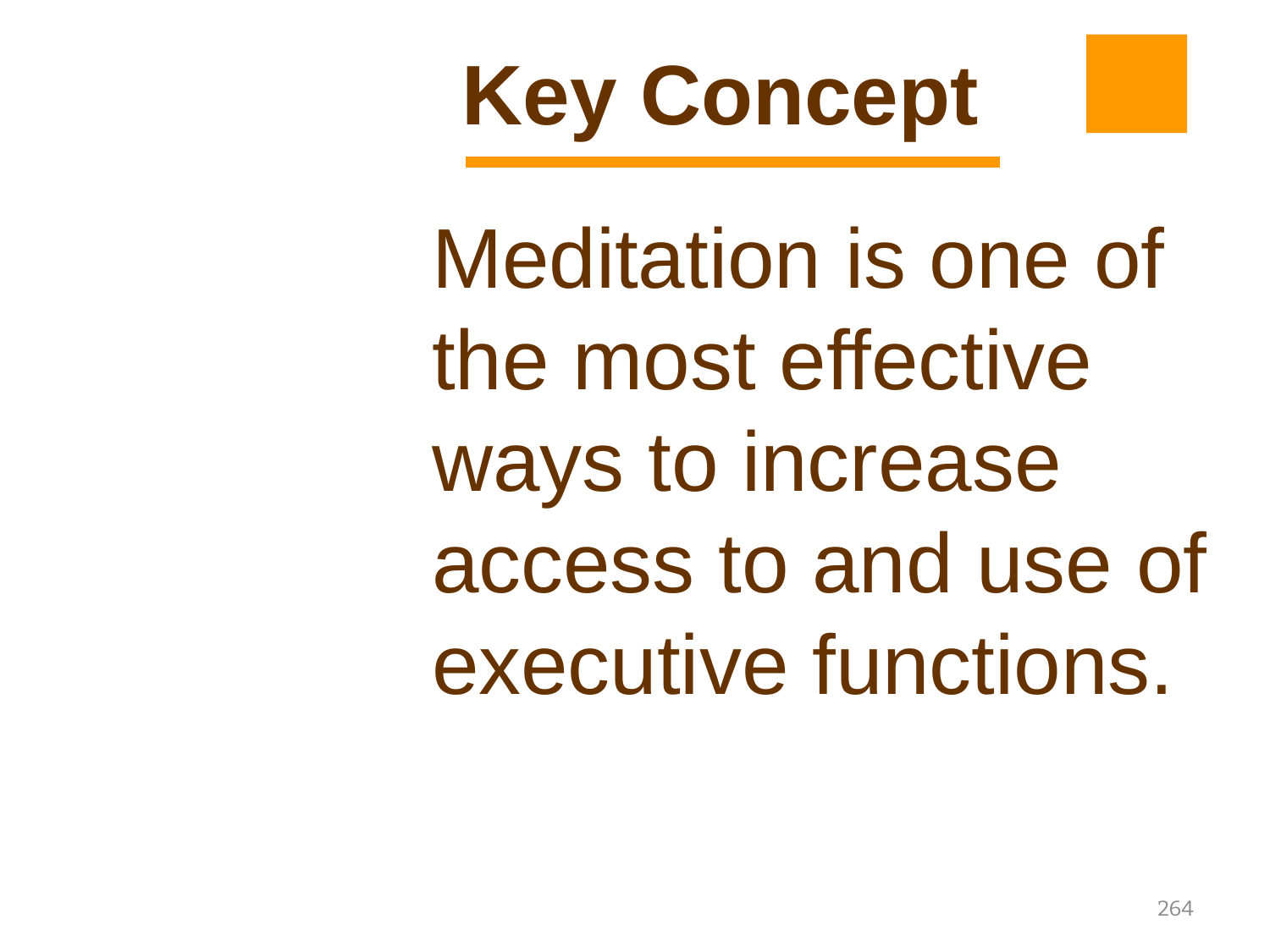

Key Concept

Meditation is one of the most effective ways to increase access to and use of executive functions.
264